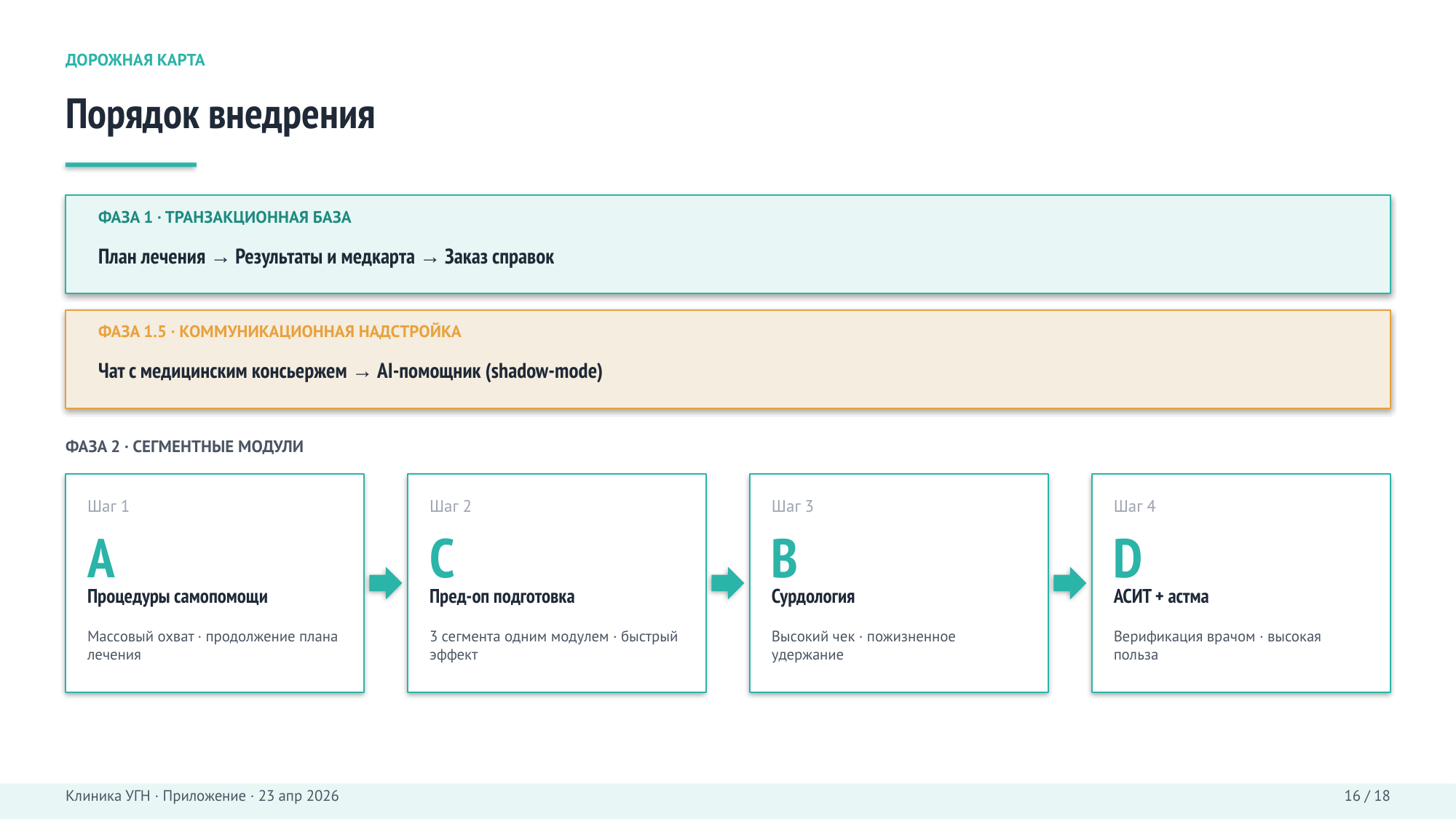

ДОРОЖНАЯ КАРТА
Порядок внедрения

ФАЗА 1 · ТРАНЗАКЦИОННАЯ БАЗА
План лечения → Результаты и медкарта → Заказ справок

ФАЗА 1.5 · КОММУНИКАЦИОННАЯ НАДСТРОЙКА
Чат с медицинским консьержем → AI-помощник (shadow-mode)
ФАЗА 2 · СЕГМЕНТНЫЕ МОДУЛИ

Шаг 1
Шаг 2
Шаг 3
Шаг 4
A
C
B
D

Процедуры самопомощи
Пред-оп подготовка
Сурдология
АСИТ + астма
Массовый охват · продолжение плана лечения
3 сегмента одним модулем · быстрый эффект
Высокий чек · пожизненное удержание
Верификация врачом · высокая польза

Клиника УГН · Приложение · 23 апр 2026
16 / 18